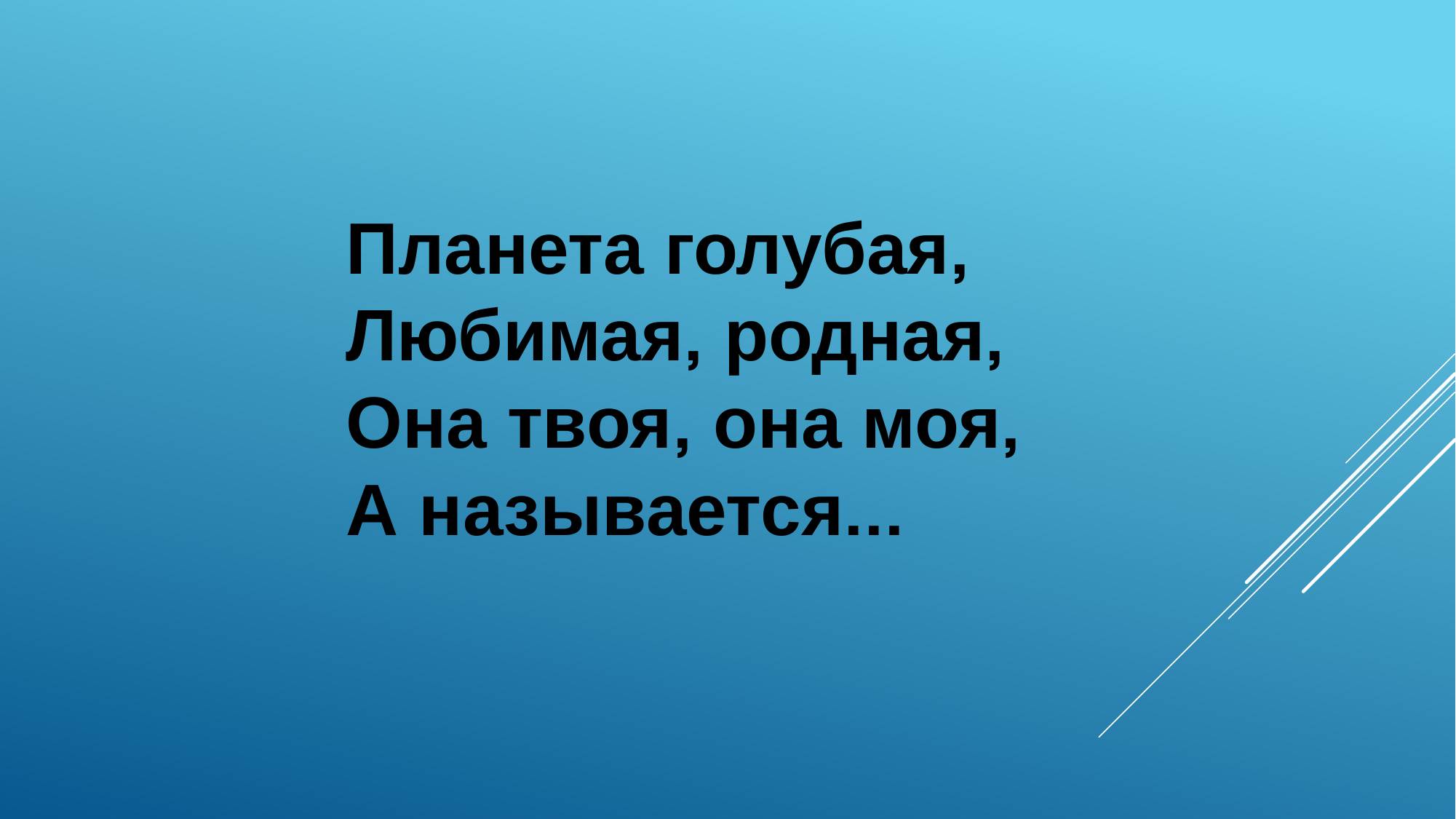

Планета голубая,
Любимая, родная,
Она твоя, она моя,
А называется...